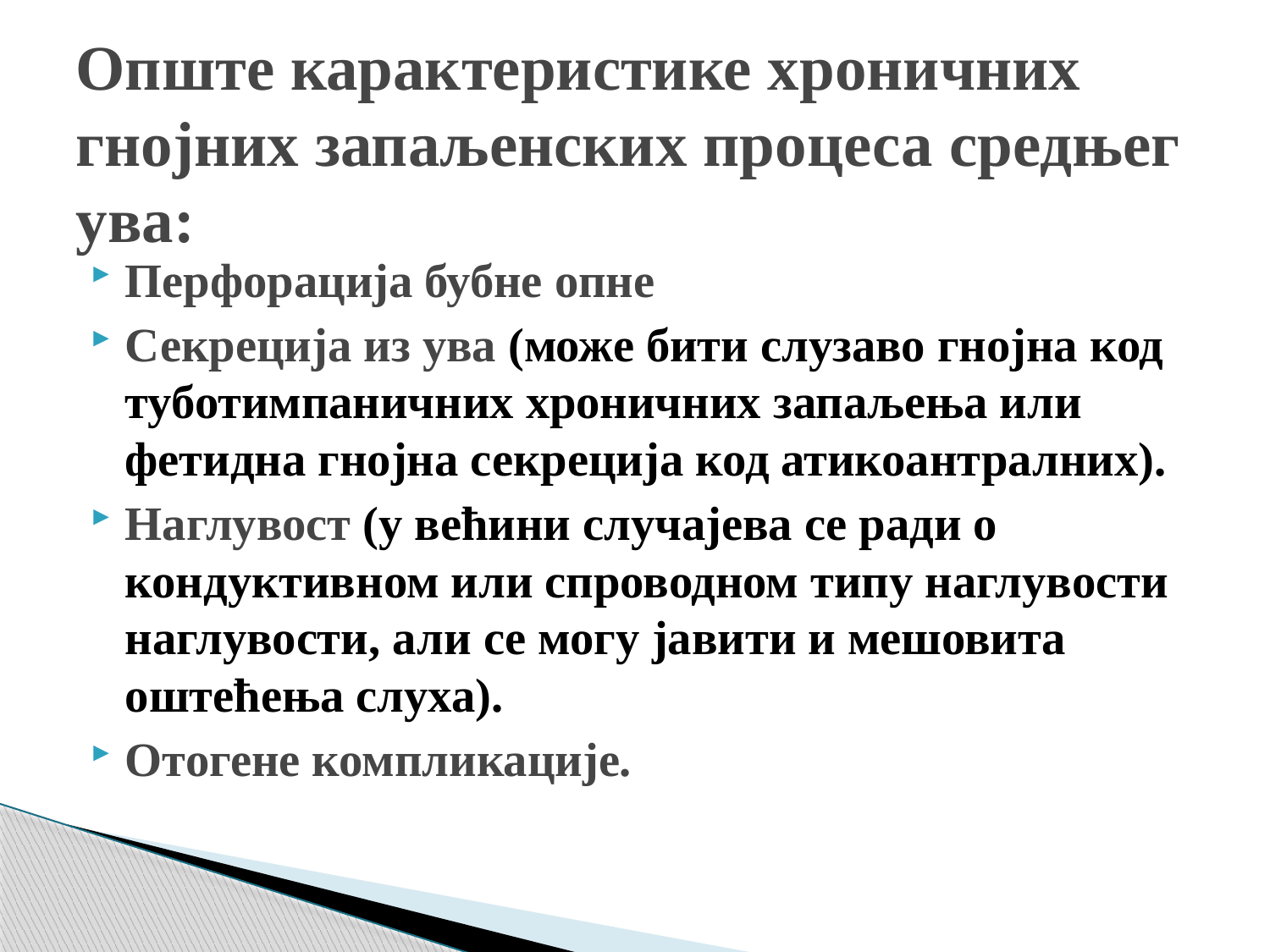

# Опште карактеристике хроничних гнојних запаљенских процеса средњег ува:
Перфорација бубне опне
Секреција из ува (може бити слузаво гнојна код туботимпаничних хроничних запаљења или фетидна гнојна секреција код атикоантралних).
Наглувост (у већини случајева се ради о кондуктивном или спроводном типу наглувости наглувости, али се могу јавити и мешовита оштећења слуха).
Отогене компликације.